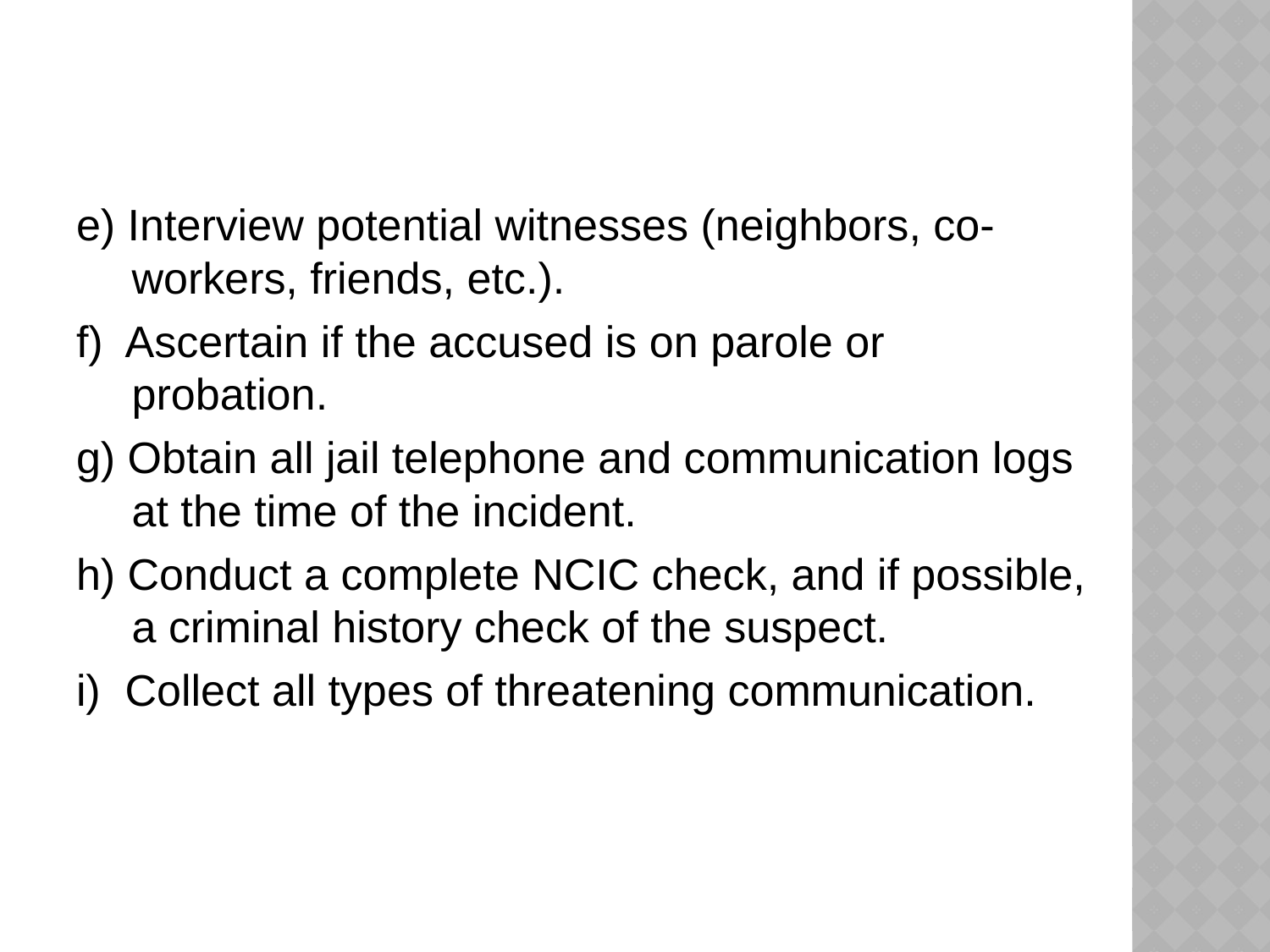

e) Interview potential witnesses (neighbors, co-workers, friends, etc.).
f)  Ascertain if the accused is on parole or probation.
g) Obtain all jail telephone and communication logs at the time of the incident.
h) Conduct a complete NCIC check, and if possible, a criminal history check of the suspect.
i)  Collect all types of threatening communication.